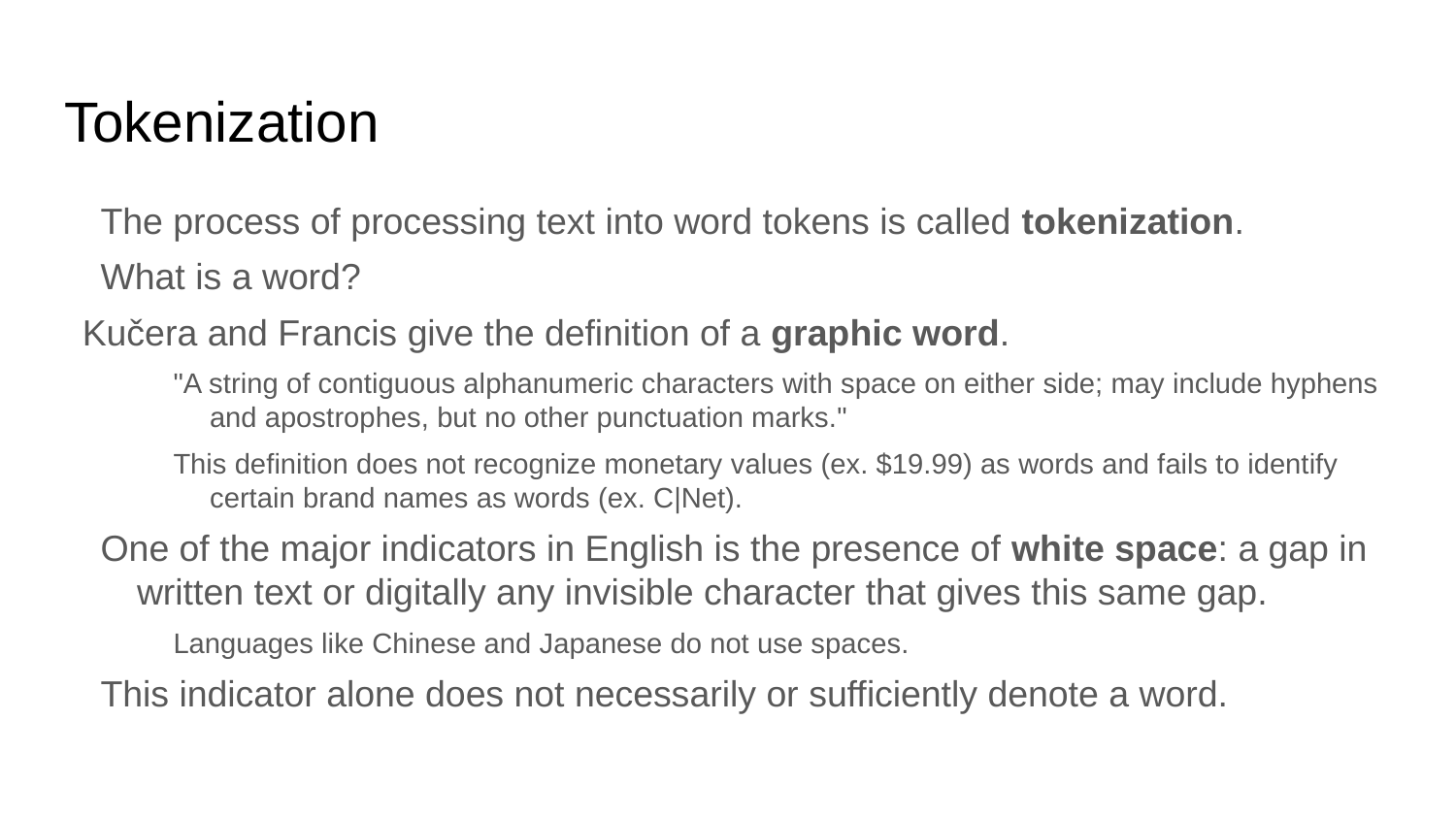

# Tokenization
The process of processing text into word tokens is called tokenization.
What is a word?
Kučera and Francis give the definition of a graphic word.
"A string of contiguous alphanumeric characters with space on either side; may include hyphens and apostrophes, but no other punctuation marks."
This definition does not recognize monetary values (ex. $19.99) as words and fails to identify certain brand names as words (ex. C|Net).
One of the major indicators in English is the presence of white space: a gap in written text or digitally any invisible character that gives this same gap.
Languages like Chinese and Japanese do not use spaces.
This indicator alone does not necessarily or sufficiently denote a word.